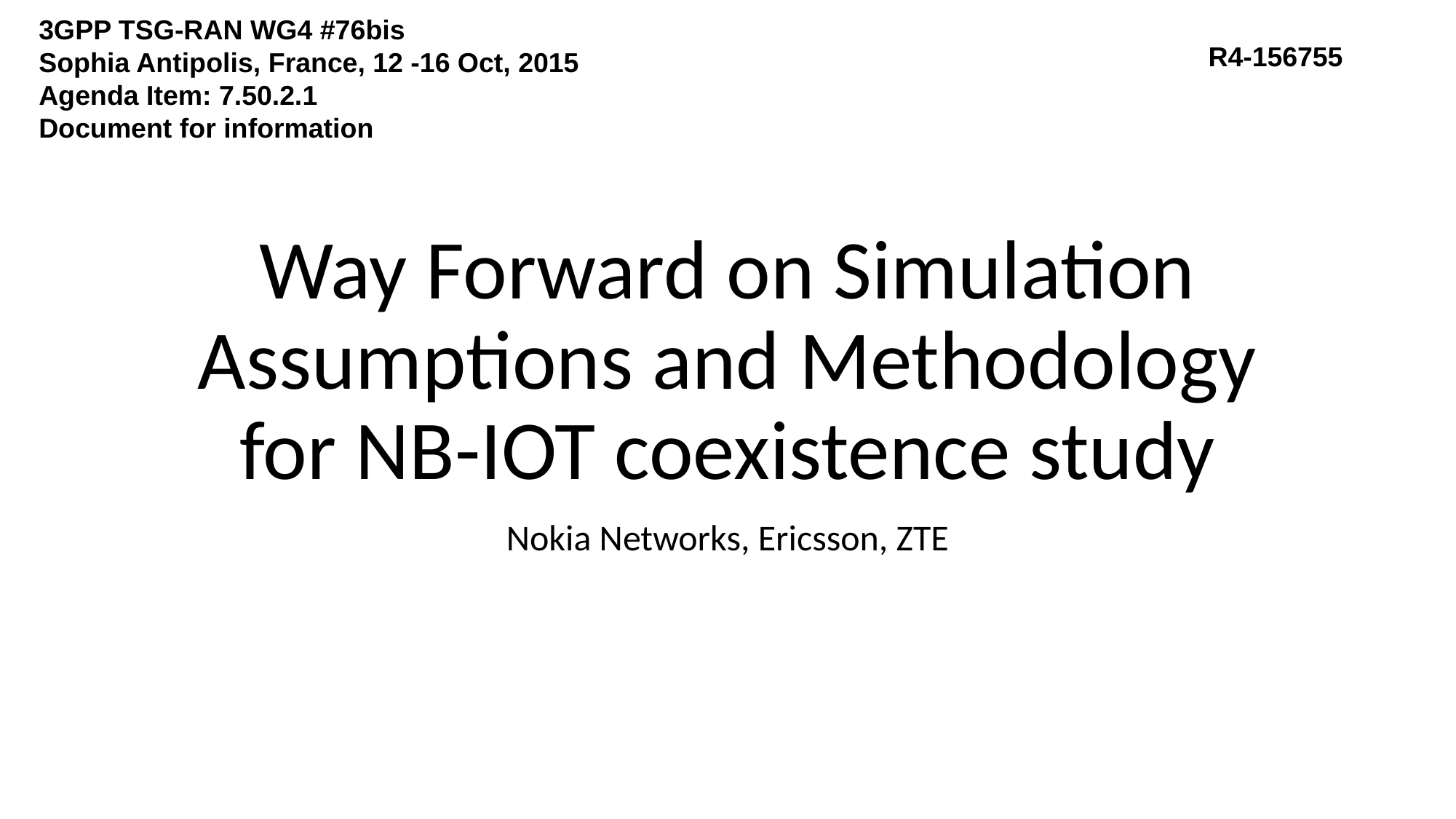

3GPP TSG-RAN WG4 #76bis
Sophia Antipolis, France, 12 -16 Oct, 2015
Agenda Item: 7.50.2.1
Document for information
R4-156755
# Way Forward on Simulation Assumptions and Methodology for NB-IOT coexistence study
Nokia Networks, Ericsson, ZTE